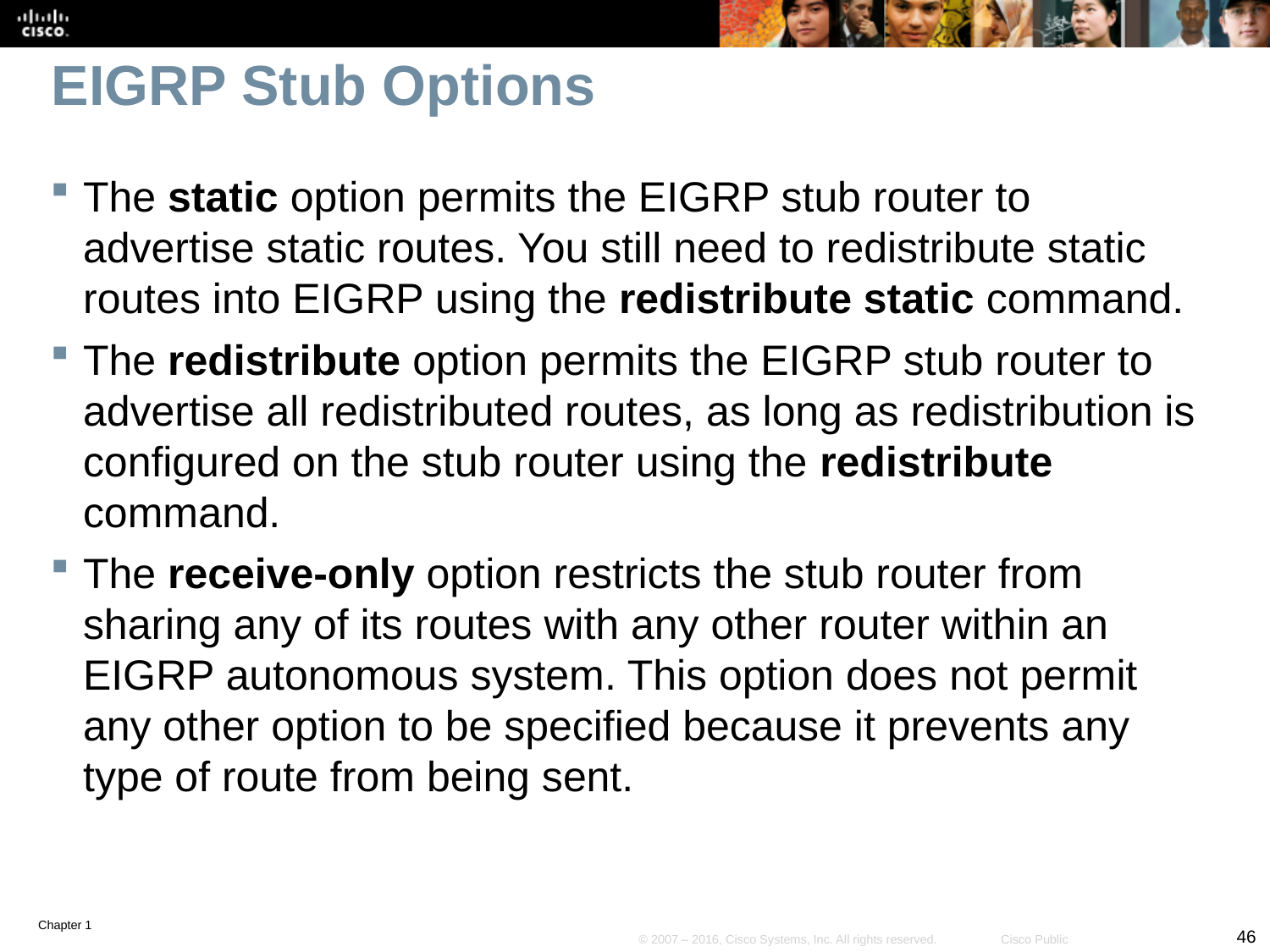

# EIGRP Stub Options
The static option permits the EIGRP stub router to advertise static routes. You still need to redistribute static routes into EIGRP using the redistribute static command.
The redistribute option permits the EIGRP stub router to advertise all redistributed routes, as long as redistribution is configured on the stub router using the redistribute command.
The receive-only option restricts the stub router from sharing any of its routes with any other router within an EIGRP autonomous system. This option does not permit any other option to be specified because it prevents any type of route from being sent.